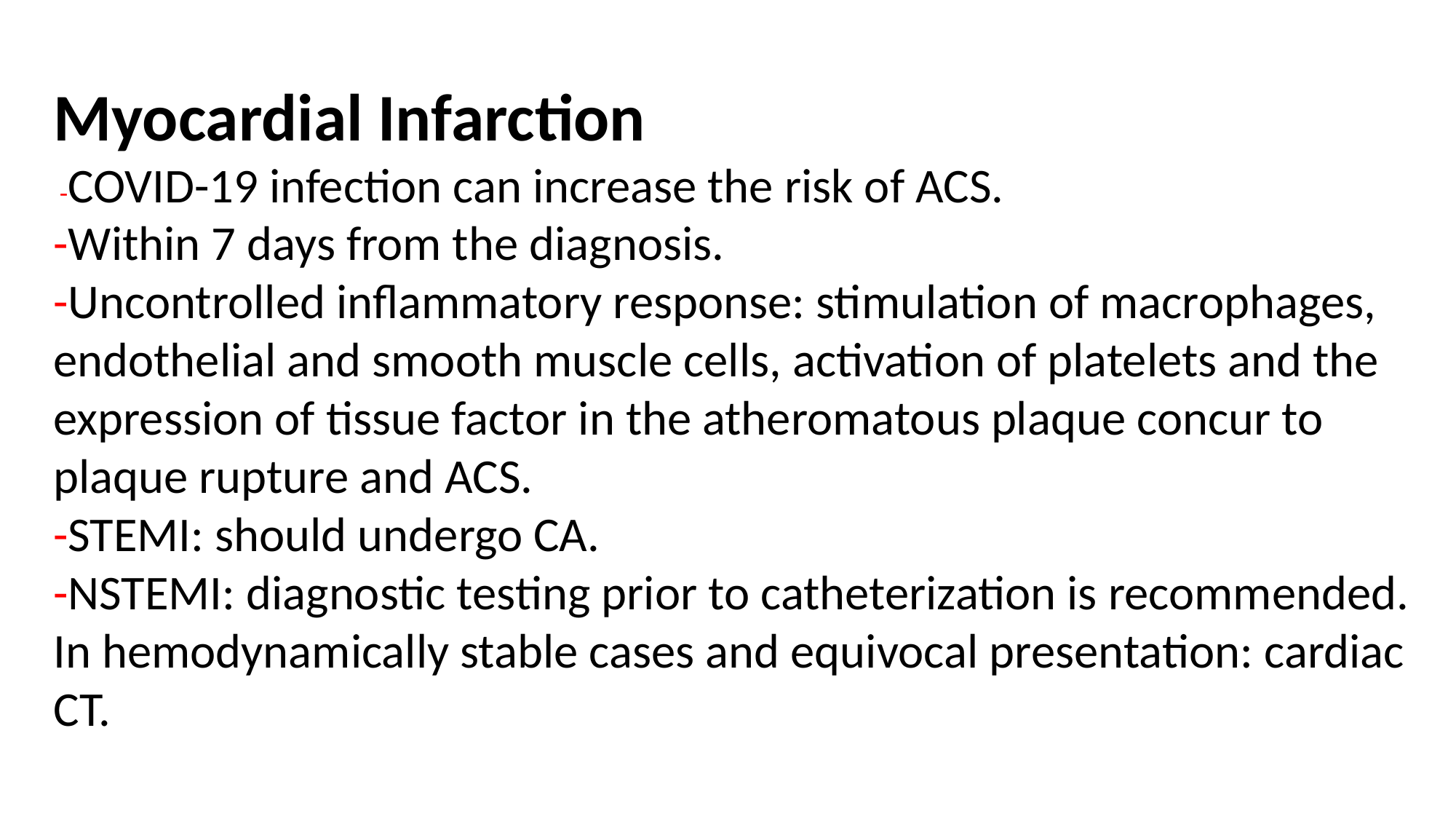

Myocardial Infarction
 -COVID-19 infection can increase the risk of ACS.
-Within 7 days from the diagnosis.
-Uncontrolled inflammatory response: stimulation of macrophages, endothelial and smooth muscle cells, activation of platelets and the expression of tissue factor in the atheromatous plaque concur to plaque rupture and ACS.
-STEMI: should undergo CA.
-NSTEMI: diagnostic testing prior to catheterization is recommended. In hemodynamically stable cases and equivocal presentation: cardiac CT.